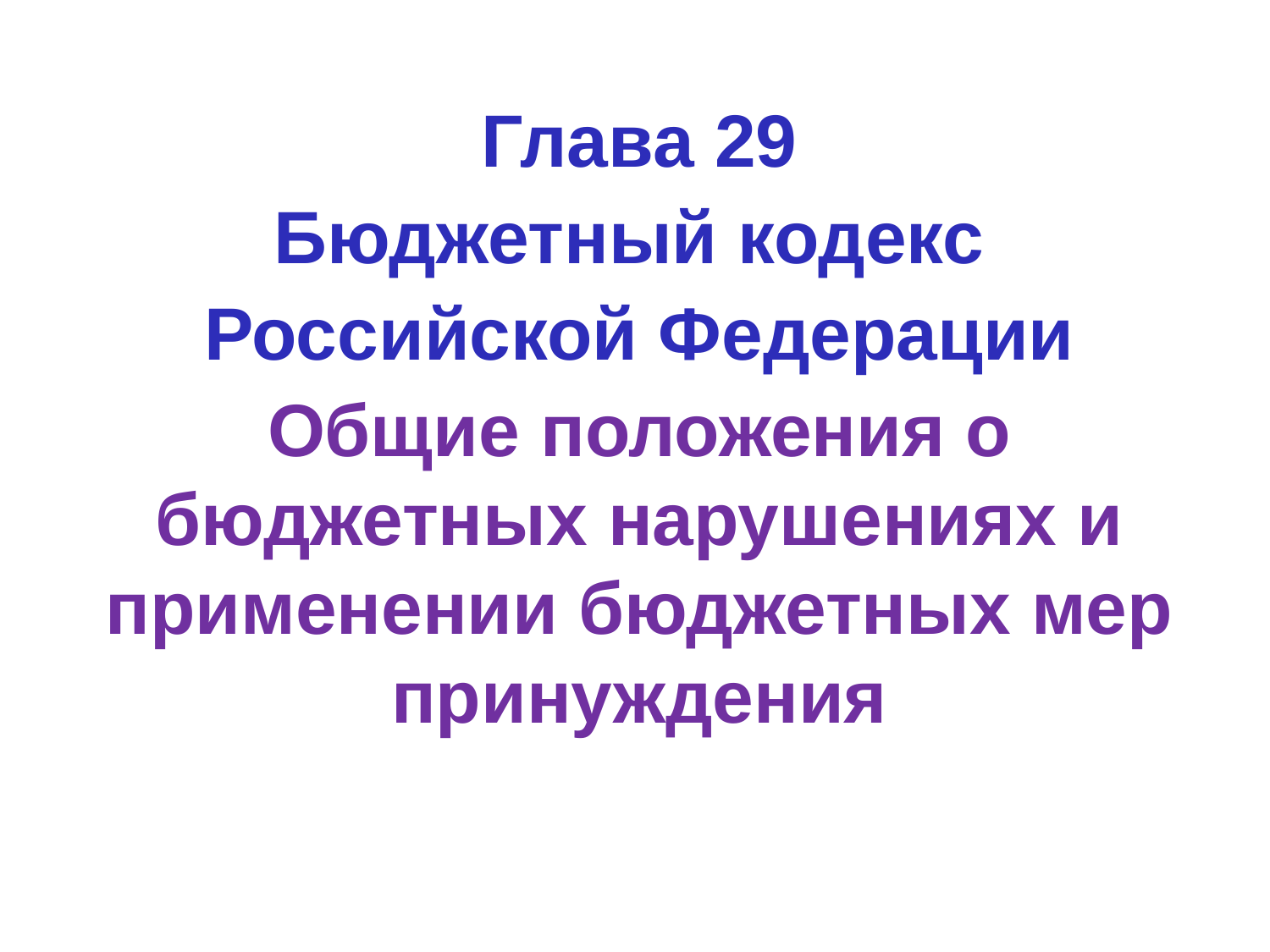

Глава 29
Бюджетный кодекс
Российской Федерации
Общие положения о бюджетных нарушениях и применении бюджетных мер принуждения